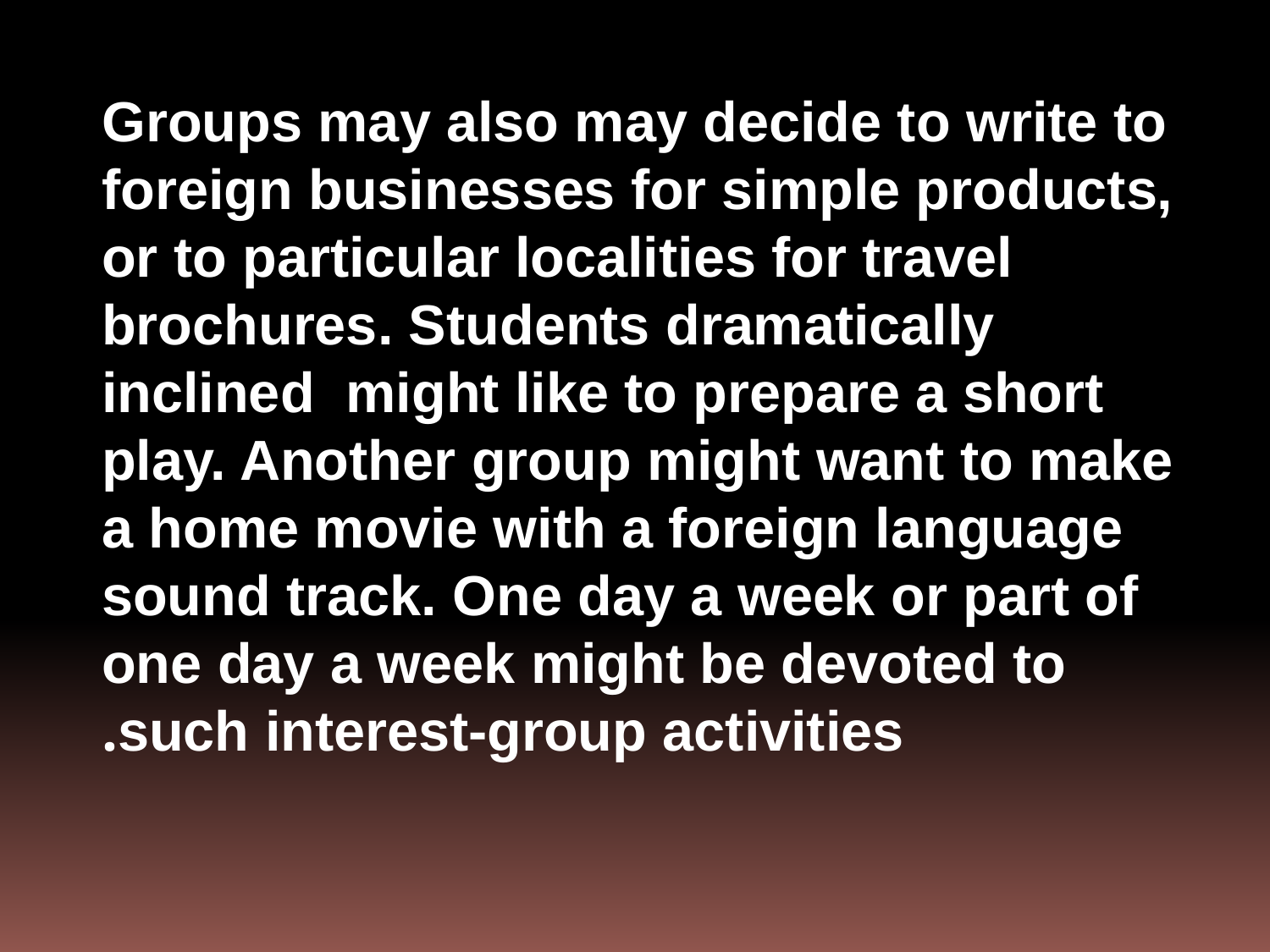

Groups may also may decide to write to foreign businesses for simple products, or to particular localities for travel brochures. Students dramatically  inclined  might like to prepare a short play. Another group might want to make a home movie with a foreign language sound track. One day a week or part of one day a week might be devoted to such interest-group activities.